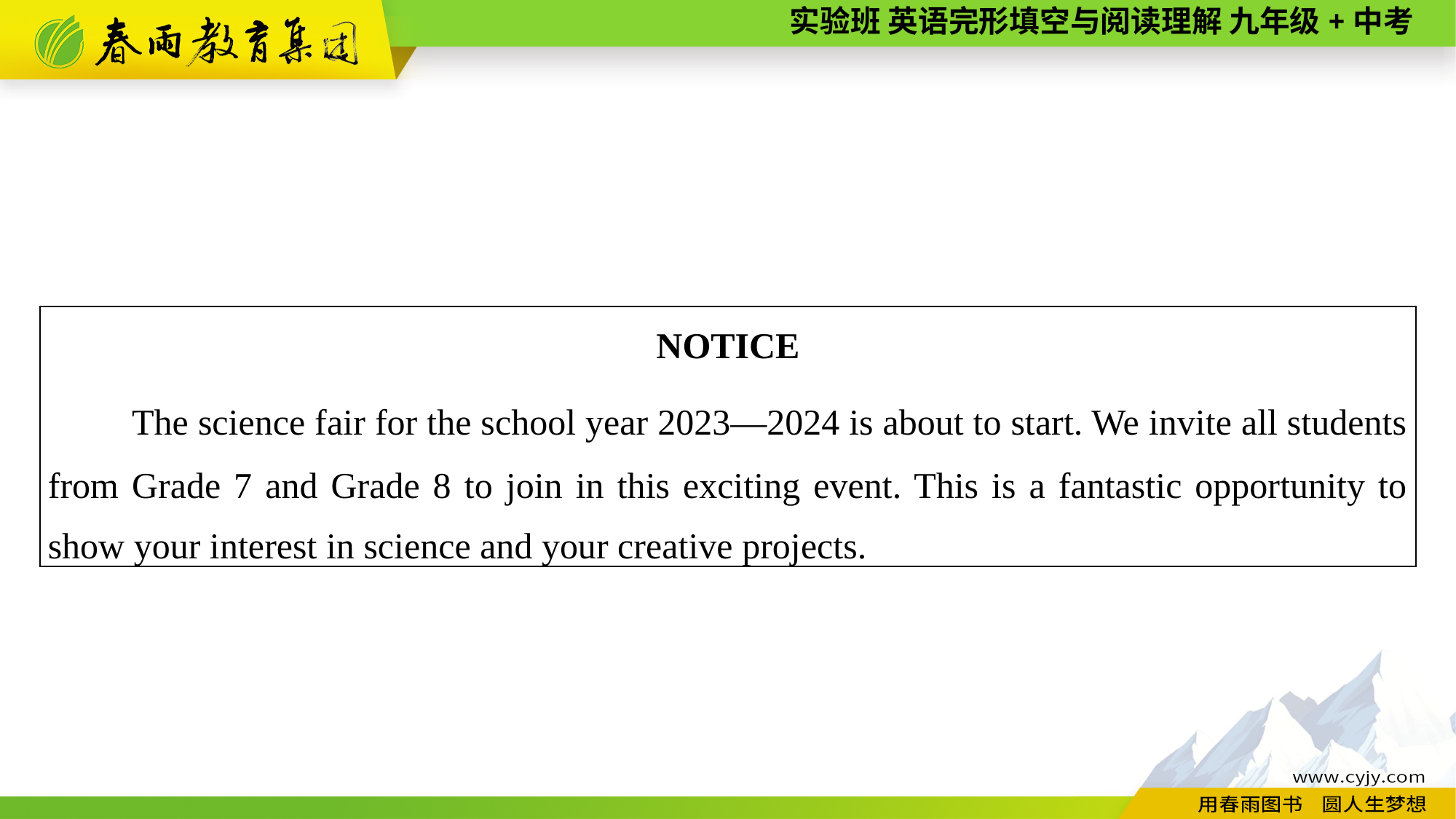

| NOTICE 　　The science fair for the school year 2023—2024 is about to start. We invite all students from Grade 7 and Grade 8 to join in this exciting event. This is a fantastic opportunity to show your interest in science and your creative projects. |
| --- |